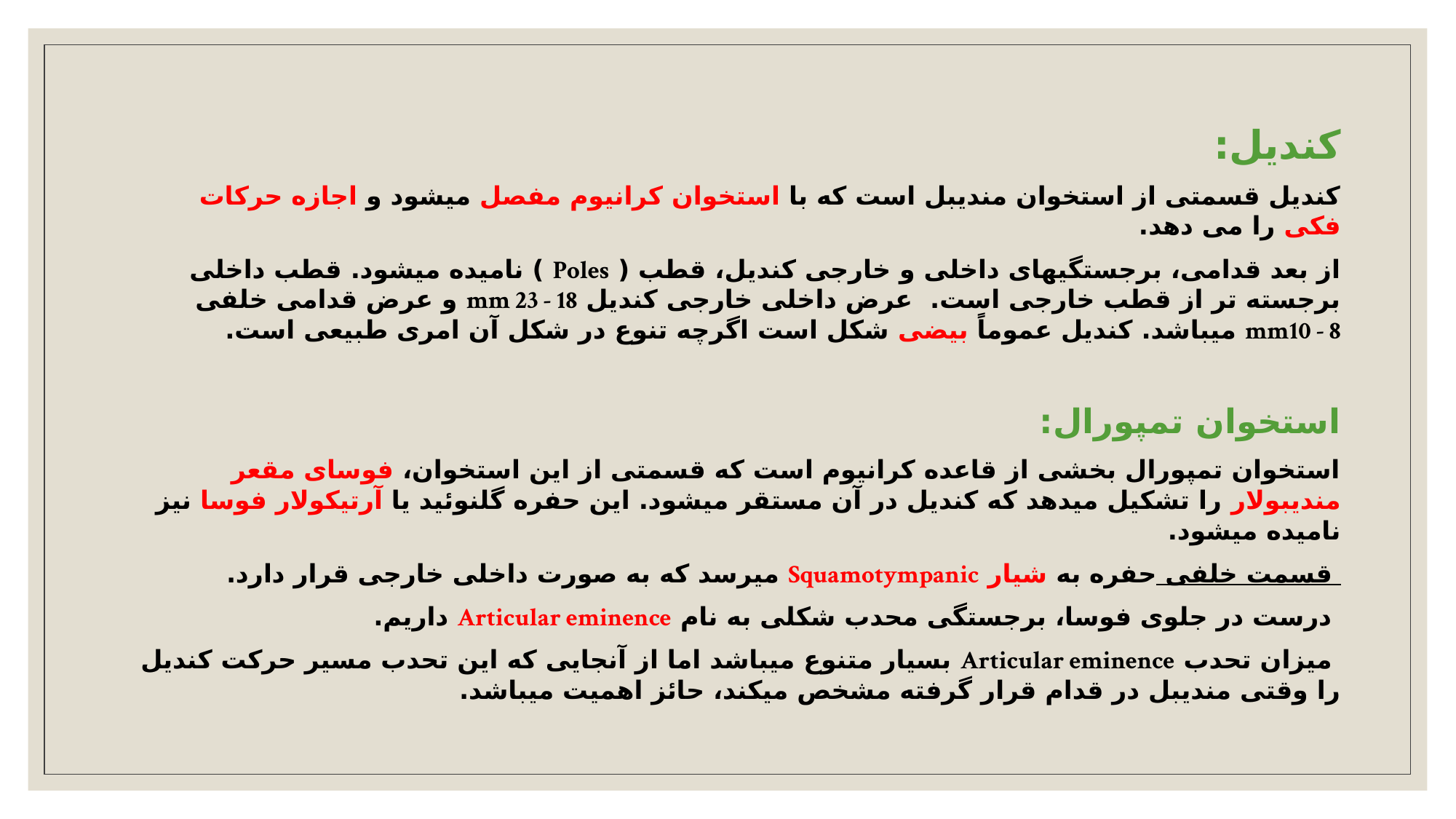

کندیل:
کندیل قسمتی از استخوان مندیبل است که با استخوان کرانیوم مفصل میشود و اجازه حرکات فکی را می دهد.
از بعد قدامی، برجستگیهای داخلی و خارجی کندیل، قطب ( Poles ) نامیده میشود. قطب داخلی برجسته تر از قطب خارجی است.  عرض داخلی خارجی کندیل mm 23 - 18 و عرض قدامی خلفی  mm10 - 8 میباشد. کندیل عموماً بیضی شکل است اگرچه تنوع در شکل آن امری طبیعی است.

استخوان تمپورال:
استخوان تمپورال بخشی از قاعده کرانیوم است که قسمتی از این استخوان، فوسای مقعر مندیبولار را تشکیل میدهد که کندیل در آن مستقر میشود. این حفره گلنوئید یا آرتیکولار فوسا نیز نامیده میشود.
 قسمت خلفی حفره به شیار Squamotympanic میرسد که به صورت داخلی خارجی قرار دارد.
 درست در جلوی فوسا، برجستگی محدب شکلی به نام Articular eminence داریم.
 میزان تحدب Articular eminence بسیار متنوع میباشد اما از آنجایی که این تحدب مسیر حرکت کندیل را وقتی مندیبل در قدام قرار گرفته مشخص میکند، حائز اهمیت میباشد.